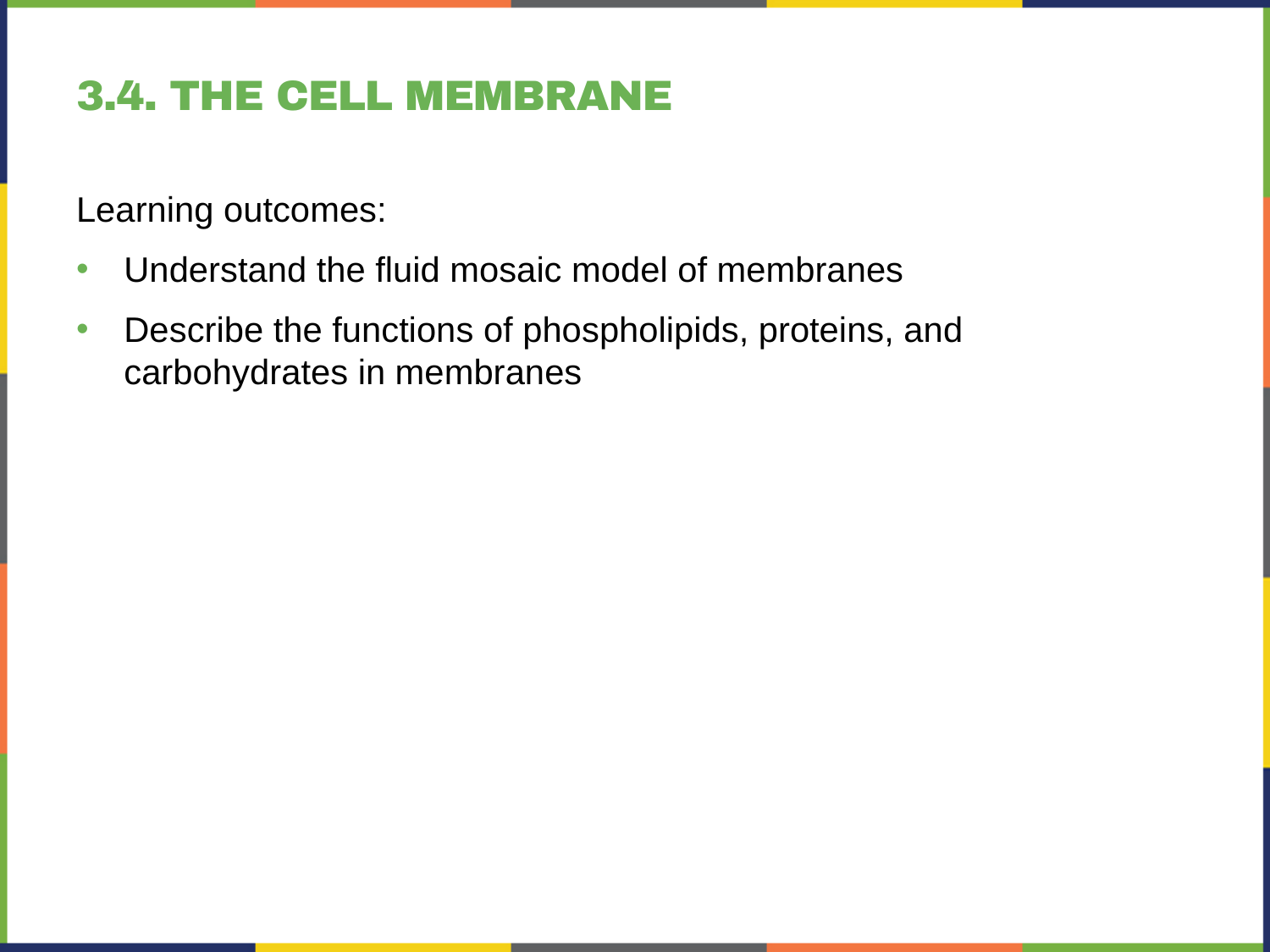

# 3.4. the cell membrane
Learning outcomes:
Understand the fluid mosaic model of membranes
Describe the functions of phospholipids, proteins, and carbohydrates in membranes